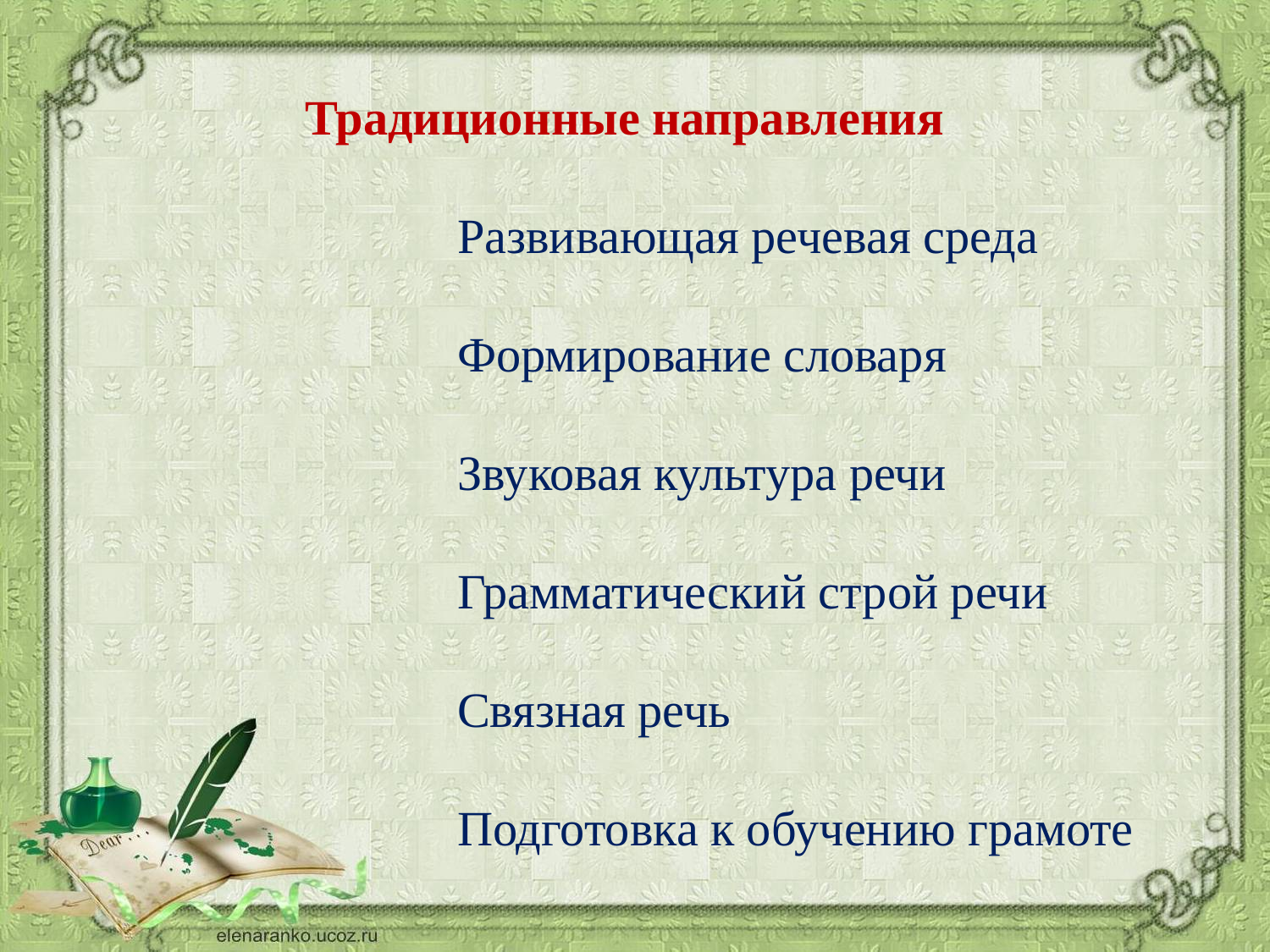

Традиционные направления

                                 Развивающая речевая среда

                                 Формирование словаря

                                 Звуковая культура речи

                                 Грамматический строй речи

                                 Связная речь

                                 Подготовка к обучению грамоте